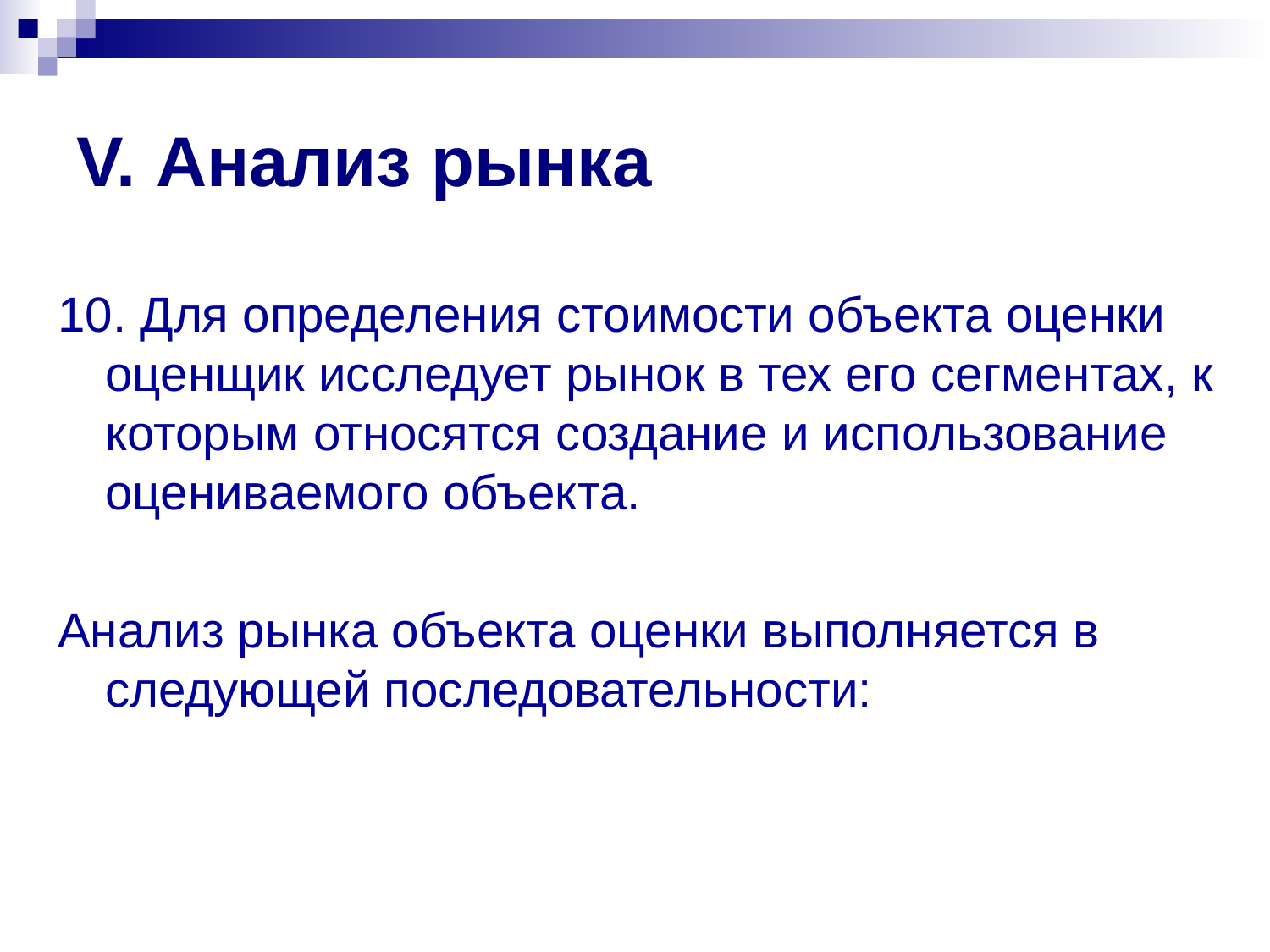

# V. Анализ рынка
10. Для определения стоимости объекта оценки оценщик исследует рынок в тех его сегментах, к которым относятся создание и использование оцениваемого объекта.

Анализ рынка объекта оценки выполняется в следующей последовательности: